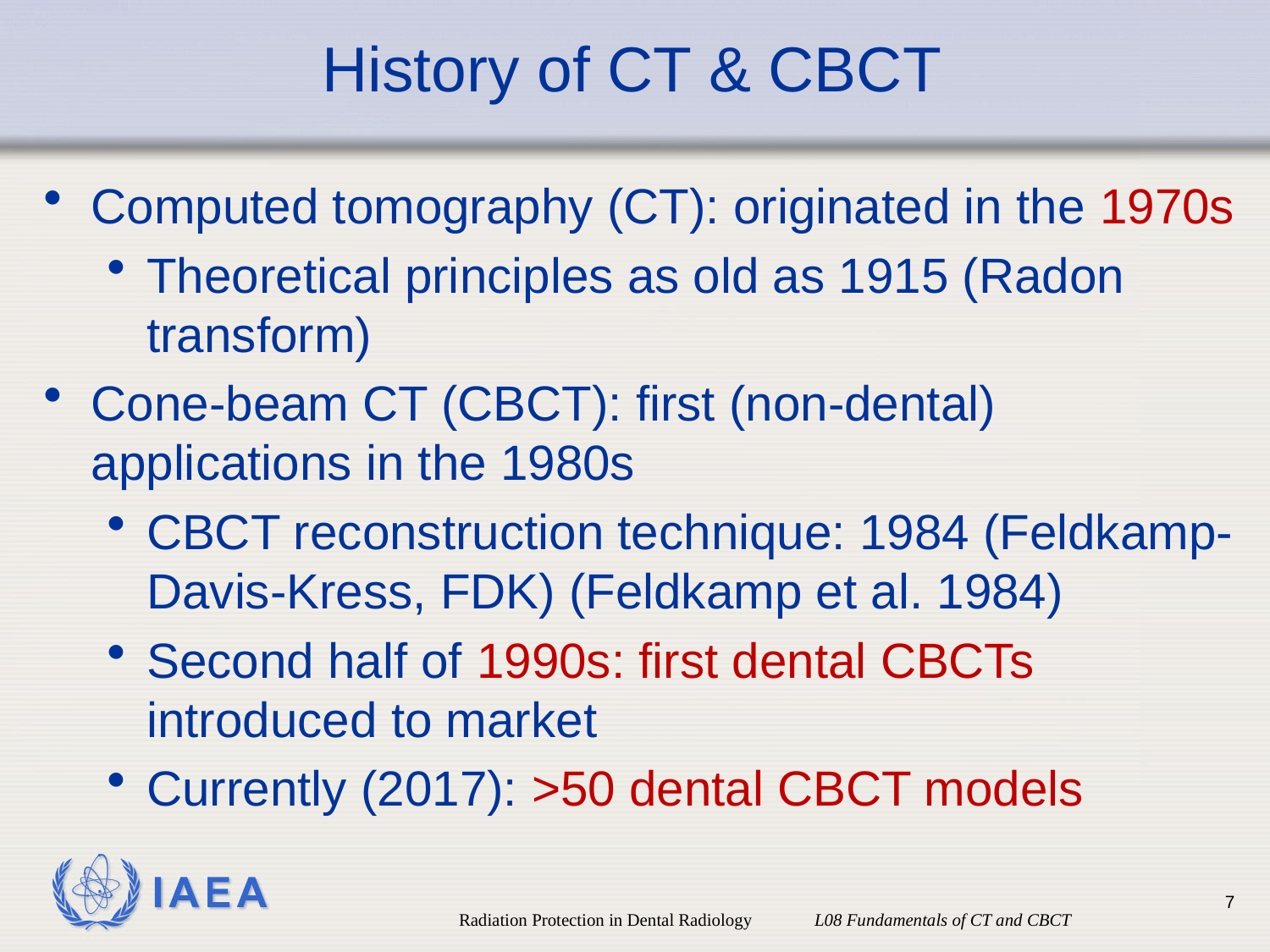

# History of CT & CBCT
Computed tomography (CT): originated in the 1970s
Theoretical principles as old as 1915 (Radon transform)
Cone-beam CT (CBCT): first (non-dental) applications in the 1980s
CBCT reconstruction technique: 1984 (Feldkamp-Davis-Kress, FDK) (Feldkamp et al. 1984)
Second half of 1990s: first dental CBCTs introduced to market
Currently (2017): >50 dental CBCT models

7
Radiation Protection in Dental Radiology              L08 Fundamentals of CT and CBCT